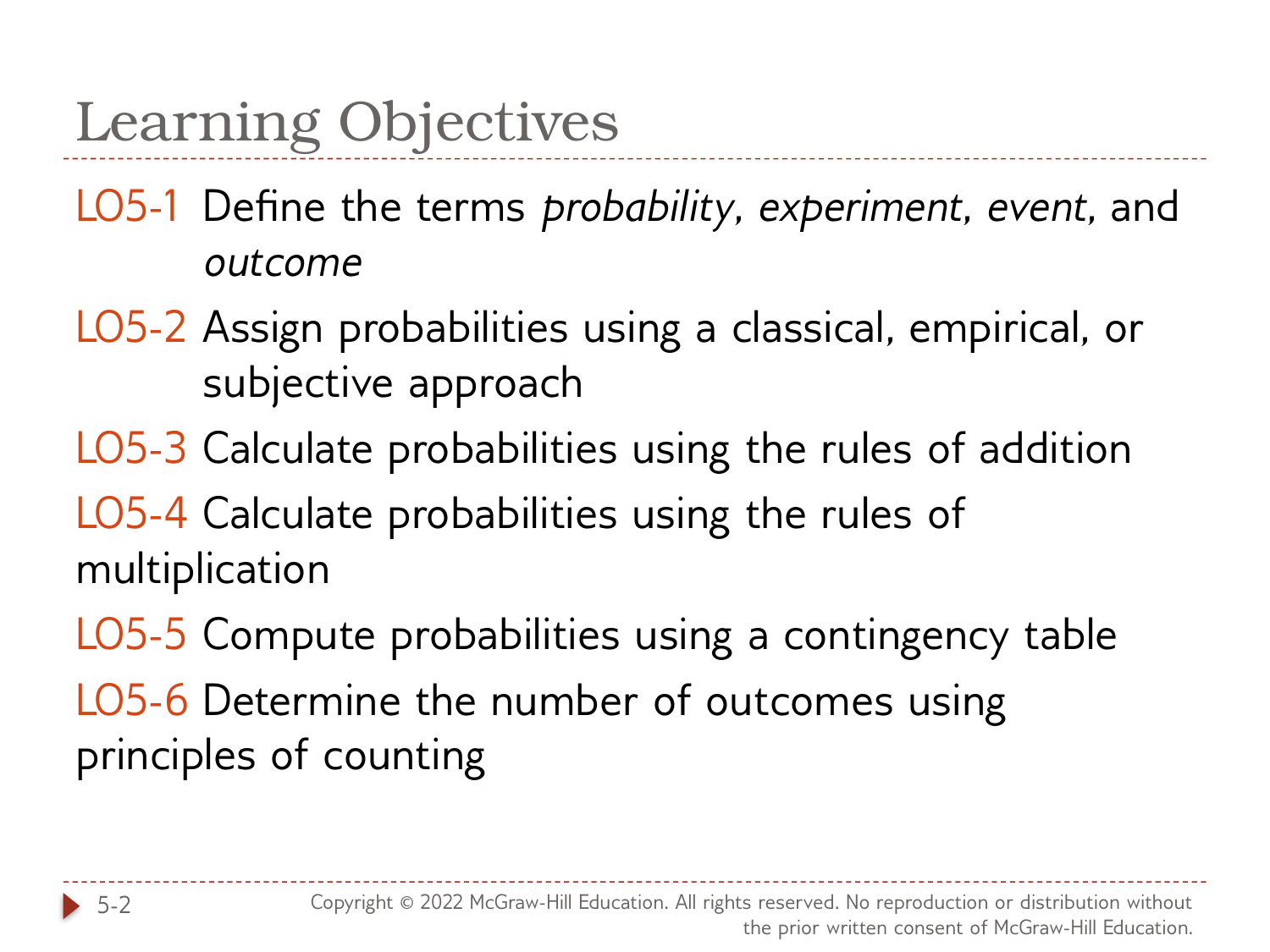

# Learning Objectives
LO5-1	Define the terms probability, experiment, event, and 	outcome
LO5-2	Assign probabilities using a classical, empirical, or 	subjective approach
LO5-3	Calculate probabilities using the rules of addition
LO5-4	Calculate probabilities using the rules of 	multiplication
LO5-5	Compute probabilities using a contingency table
LO5-6	Determine the number of outcomes using 	principles of counting

5-2
Copyright © 2022 McGraw-Hill Education. All rights reserved. No reproduction or distribution without the prior written consent of McGraw-Hill Education.